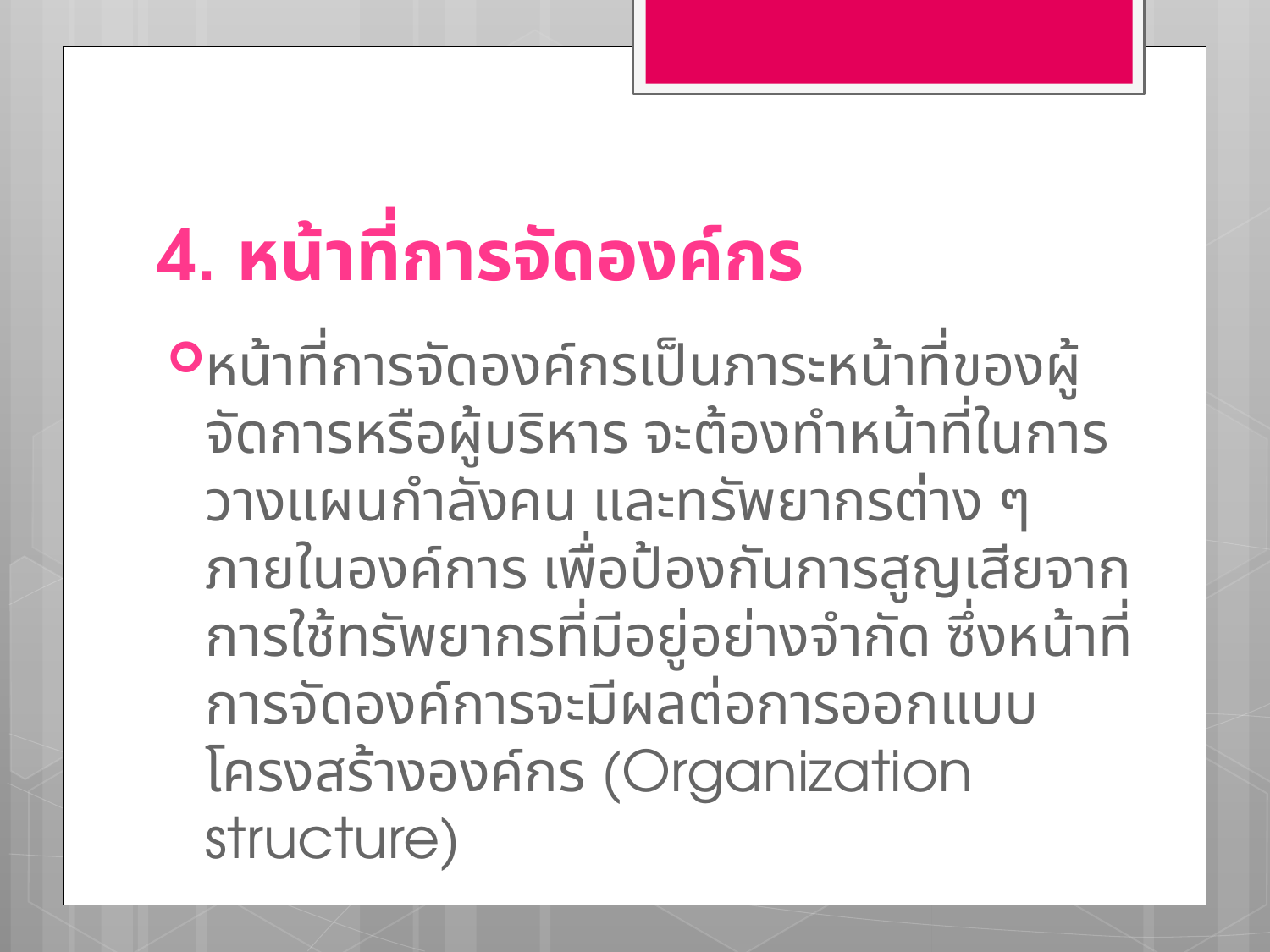

# 4. หน้าที่การจัดองค์กร
หน้าที่การจัดองค์กรเป็นภาระหน้าที่ของผู้จัดการหรือผู้บริหาร จะต้องทำหน้าที่ในการวางแผนกำลังคน และทรัพยากรต่าง ๆ ภายในองค์การ เพื่อป้องกันการสูญเสียจากการใช้ทรัพยากรที่มีอยู่อย่างจำกัด ซึ่งหน้าที่การจัดองค์การจะมีผลต่อการออกแบบโครงสร้างองค์กร (Organization structure)